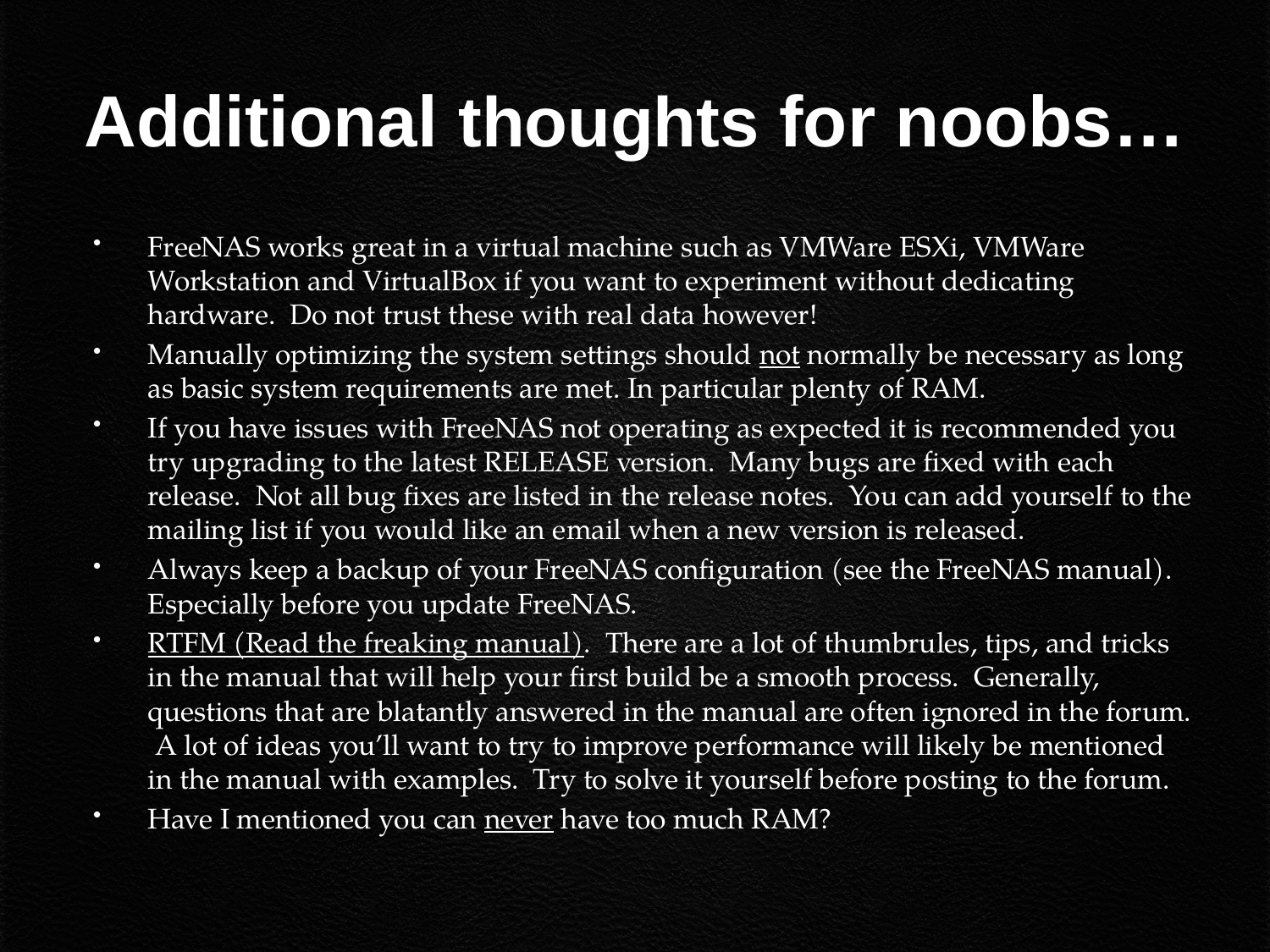

# Additional thoughts for noobs…
FreeNAS works great in a virtual machine such as VMWare ESXi, VMWare Workstation and VirtualBox if you want to experiment without dedicating hardware.  Do not trust these with real data however!
Manually optimizing the system settings should not normally be necessary as long as basic system requirements are met. In particular plenty of RAM.
If you have issues with FreeNAS not operating as expected it is recommended you try upgrading to the latest RELEASE version.  Many bugs are fixed with each release.  Not all bug fixes are listed in the release notes.  You can add yourself to the mailing list if you would like an email when a new version is released.
Always keep a backup of your FreeNAS configuration (see the FreeNAS manual).  Especially before you update FreeNAS.
RTFM (Read the freaking manual).  There are a lot of thumbrules, tips, and tricks in the manual that will help your first build be a smooth process.  Generally, questions that are blatantly answered in the manual are often ignored in the forum.  A lot of ideas you’ll want to try to improve performance will likely be mentioned in the manual with examples.  Try to solve it yourself before posting to the forum.
Have I mentioned you can never have too much RAM?